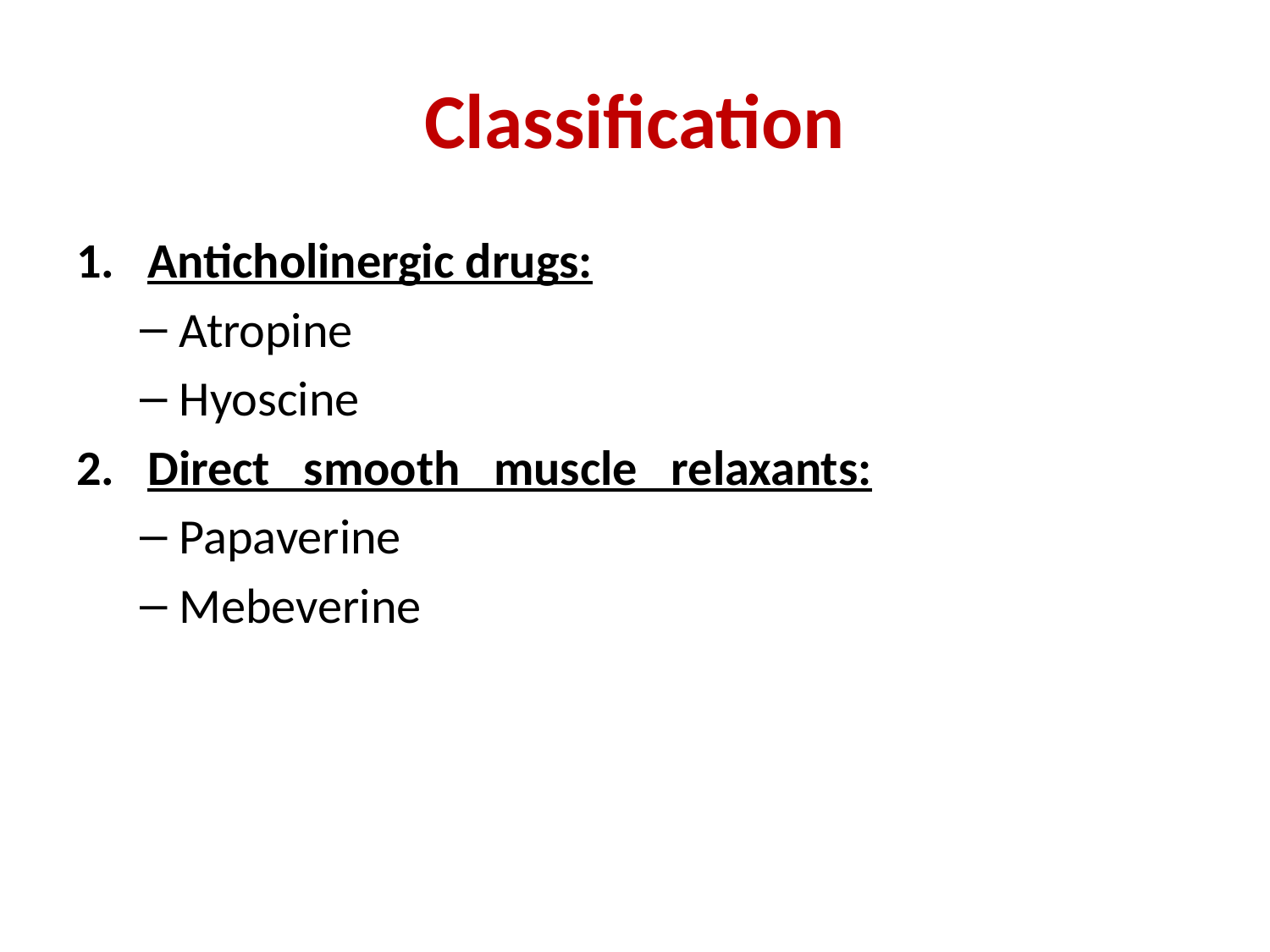

# Classification
Anticholinergic drugs:
Atropine
Hyoscine
Direct   smooth   muscle   relaxants:
Papaverine
Mebeverine